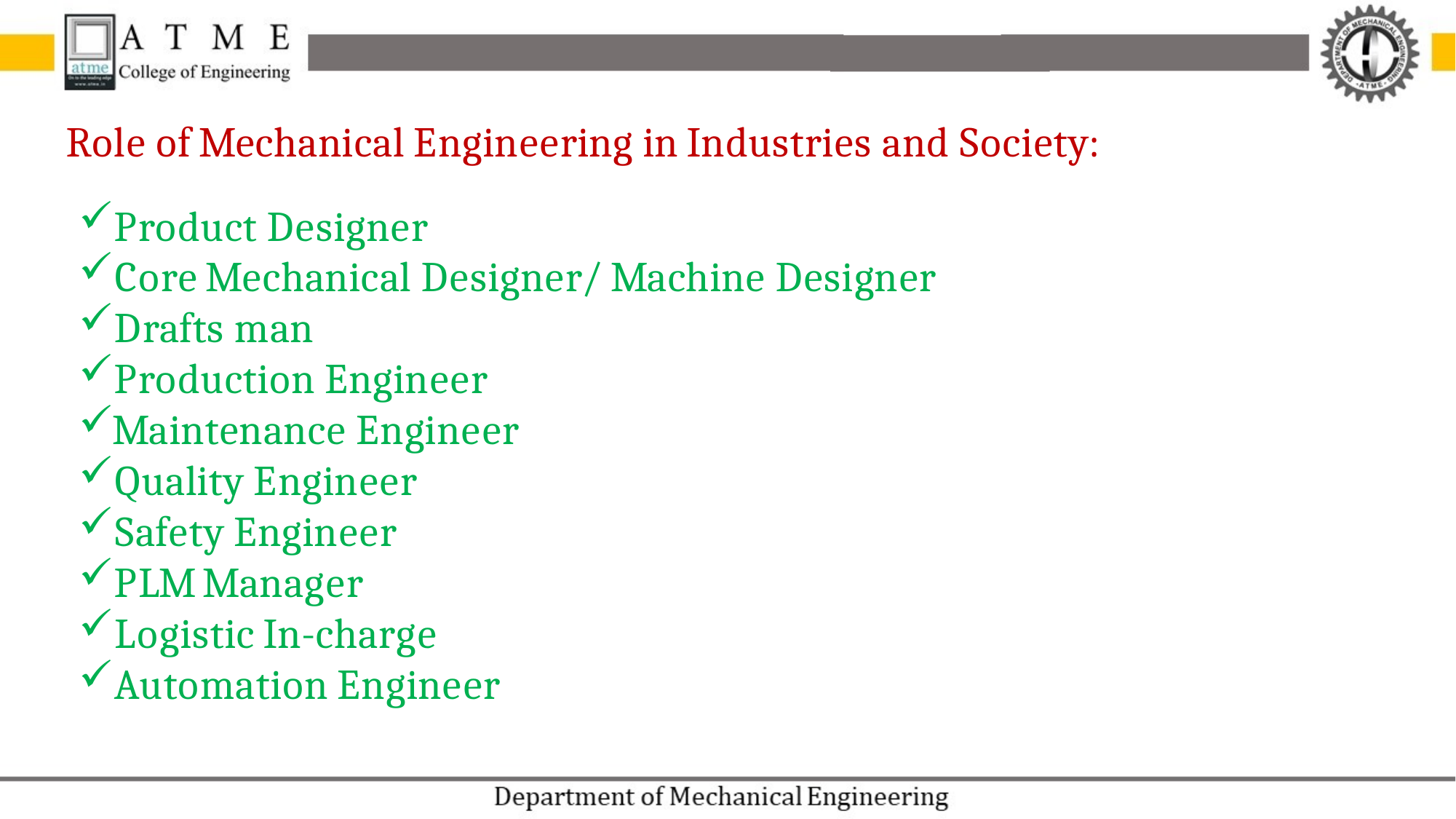

# Role of Mechanical Engineering in Industries and Society:
Product Designer
Core Mechanical Designer/ Machine Designer
Drafts man
Production Engineer
Maintenance Engineer
Quality Engineer
Safety Engineer
PLM Manager
Logistic In-charge
Automation Engineer